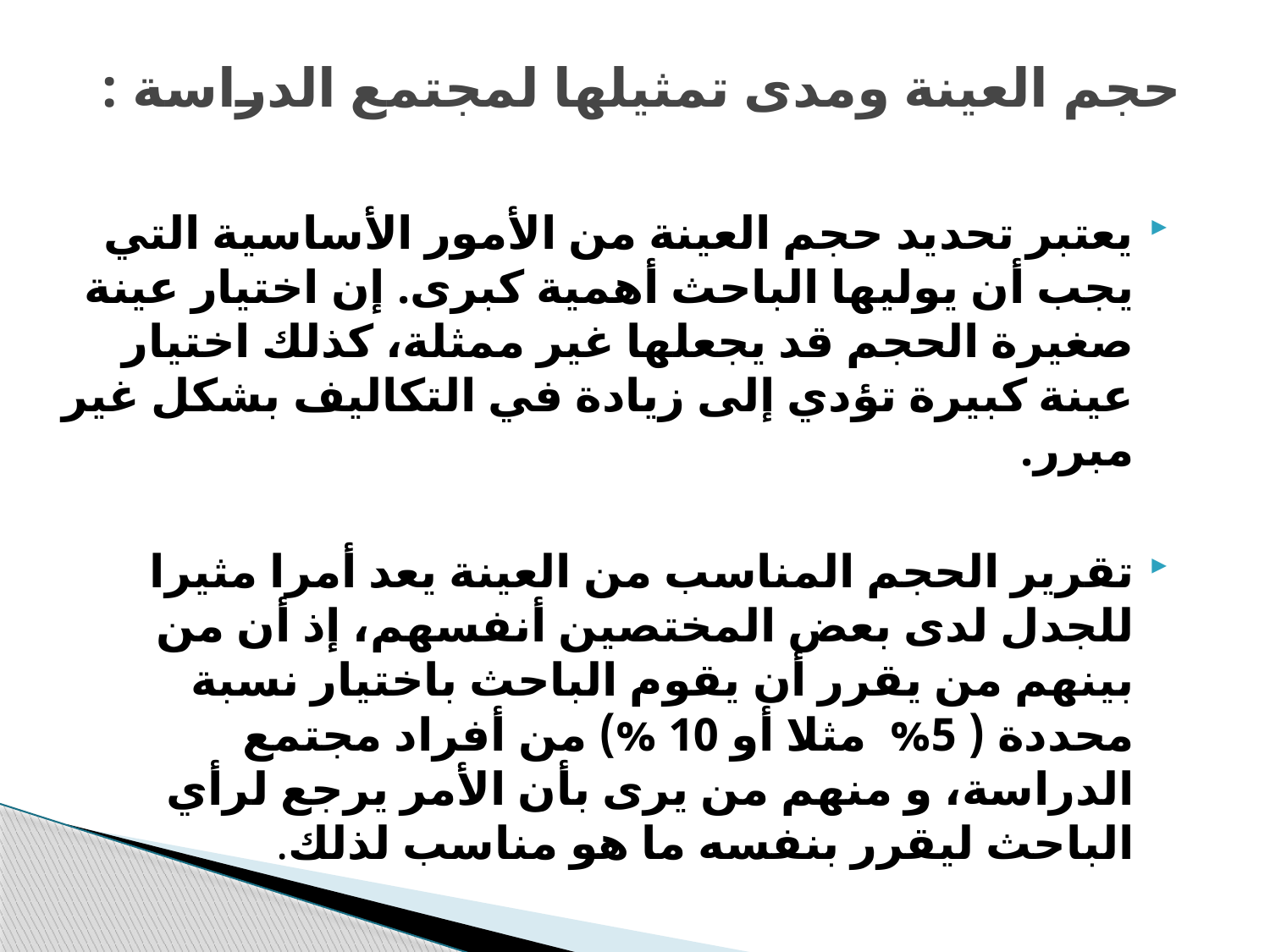

# حجم العينة ومدى تمثيلها لمجتمع الدراسة :
يعتبر تحديد حجم العينة من الأمور الأساسية التي يجب أن يوليها الباحث أهمية كبرى. إن اختيار عينة صغيرة الحجم قد يجعلها غير ممثلة، كذلك اختيار عينة كبيرة تؤدي إلى زيادة في التكاليف بشكل غير مبرر.

تقرير الحجم المناسب من العينة يعد أمرا مثيرا للجدل لدى بعض المختصين أنفسهم، إذ أن من بينهم من يقرر أن يقوم الباحث باختيار نسبة محددة ( 5%  مثلا أو 10 %) من أفراد مجتمع الدراسة، و منهم من يرى بأن الأمر يرجع لرأي الباحث ليقرر بنفسه ما هو مناسب لذلك.